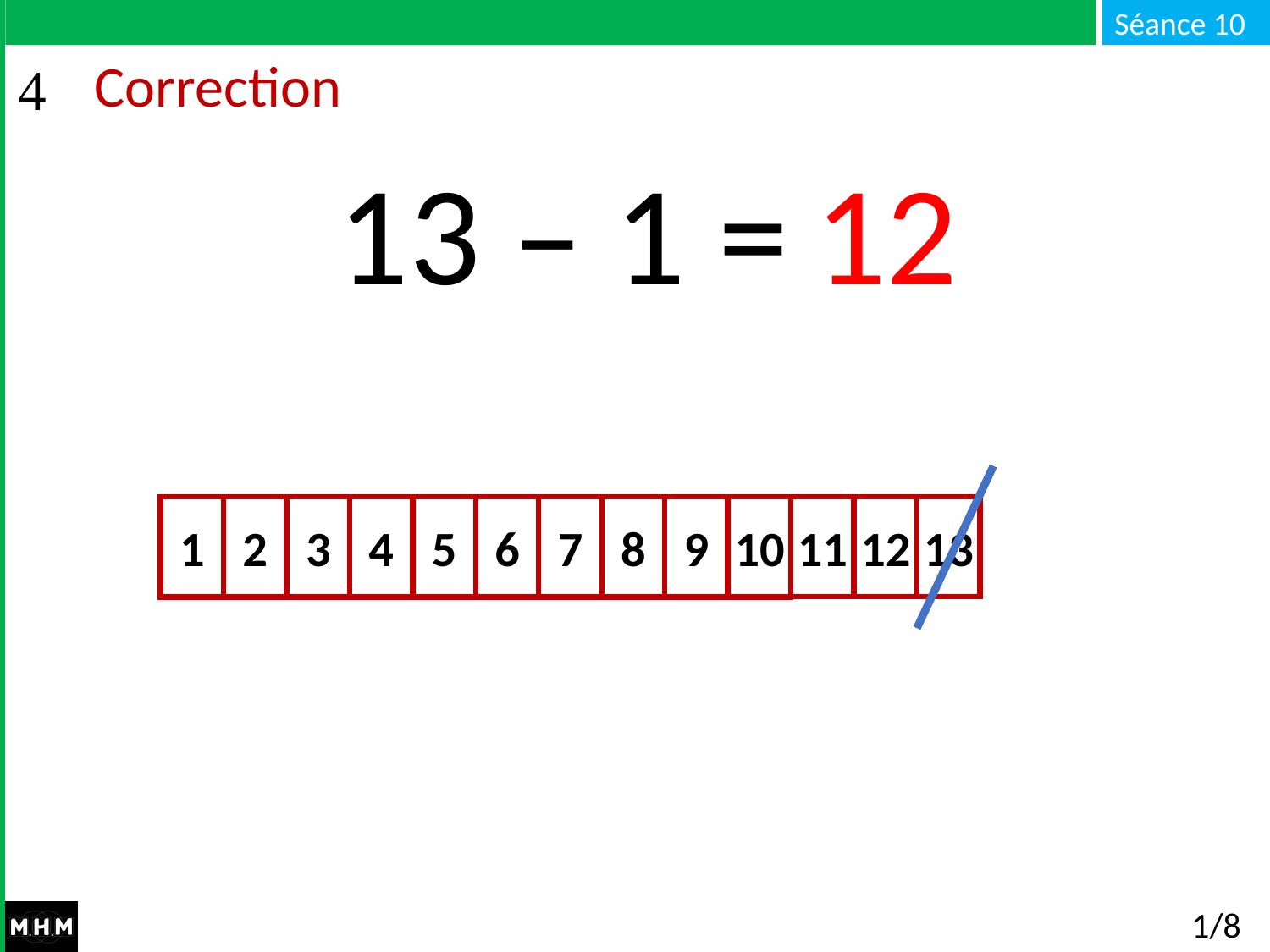

# Correction
13 – 1 = …
12
11
13
12
1
3
4
5
6
7
8
9
10
2
1/8